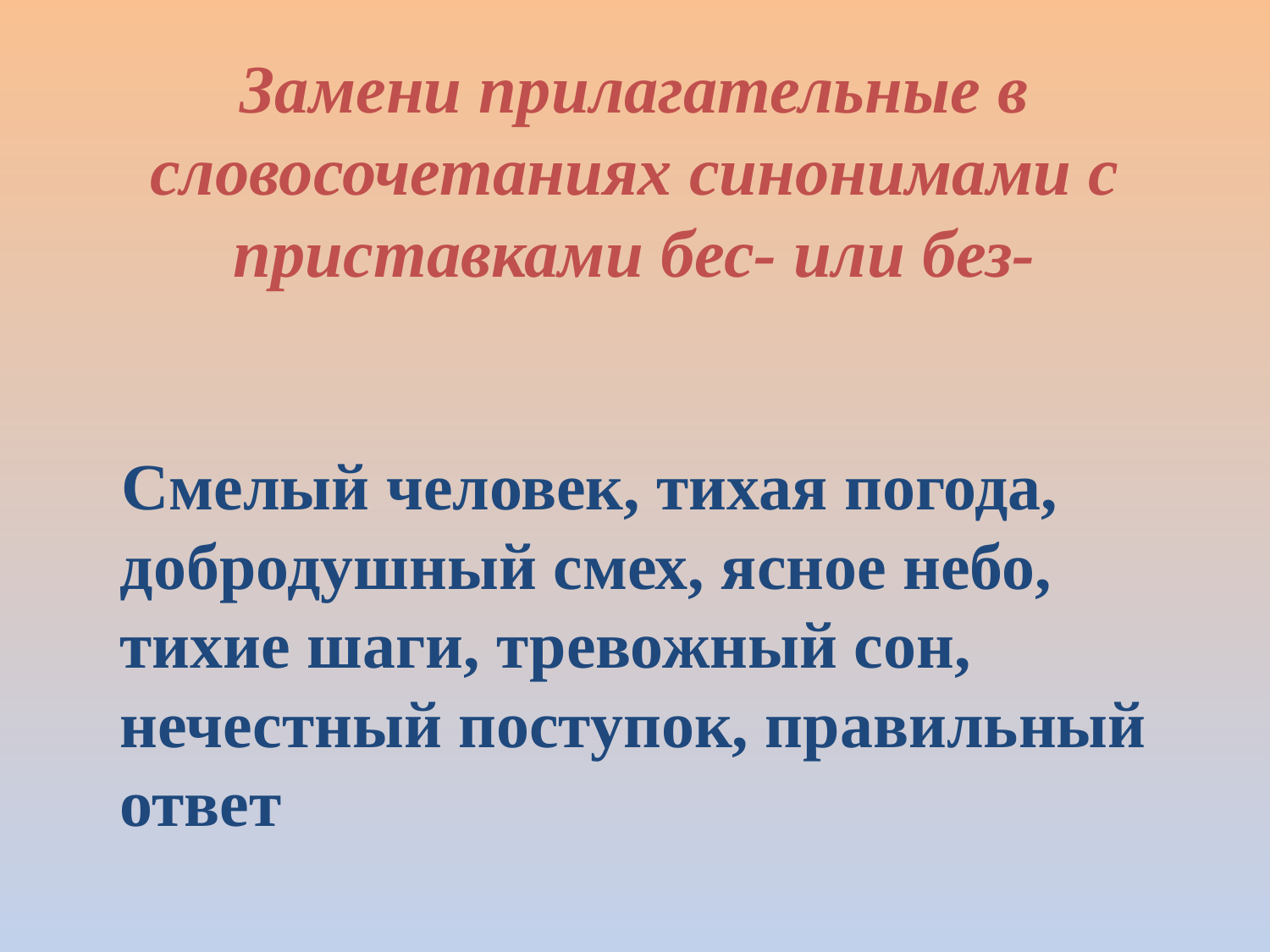

# Замени прилагательные в словосочетаниях синонимами с приставками бес- или без-

   Смелый человек, тихая погода,  добродушный смех, ясное небо, тихие шаги, тревожный сон, нечестный поступок, правильный ответ